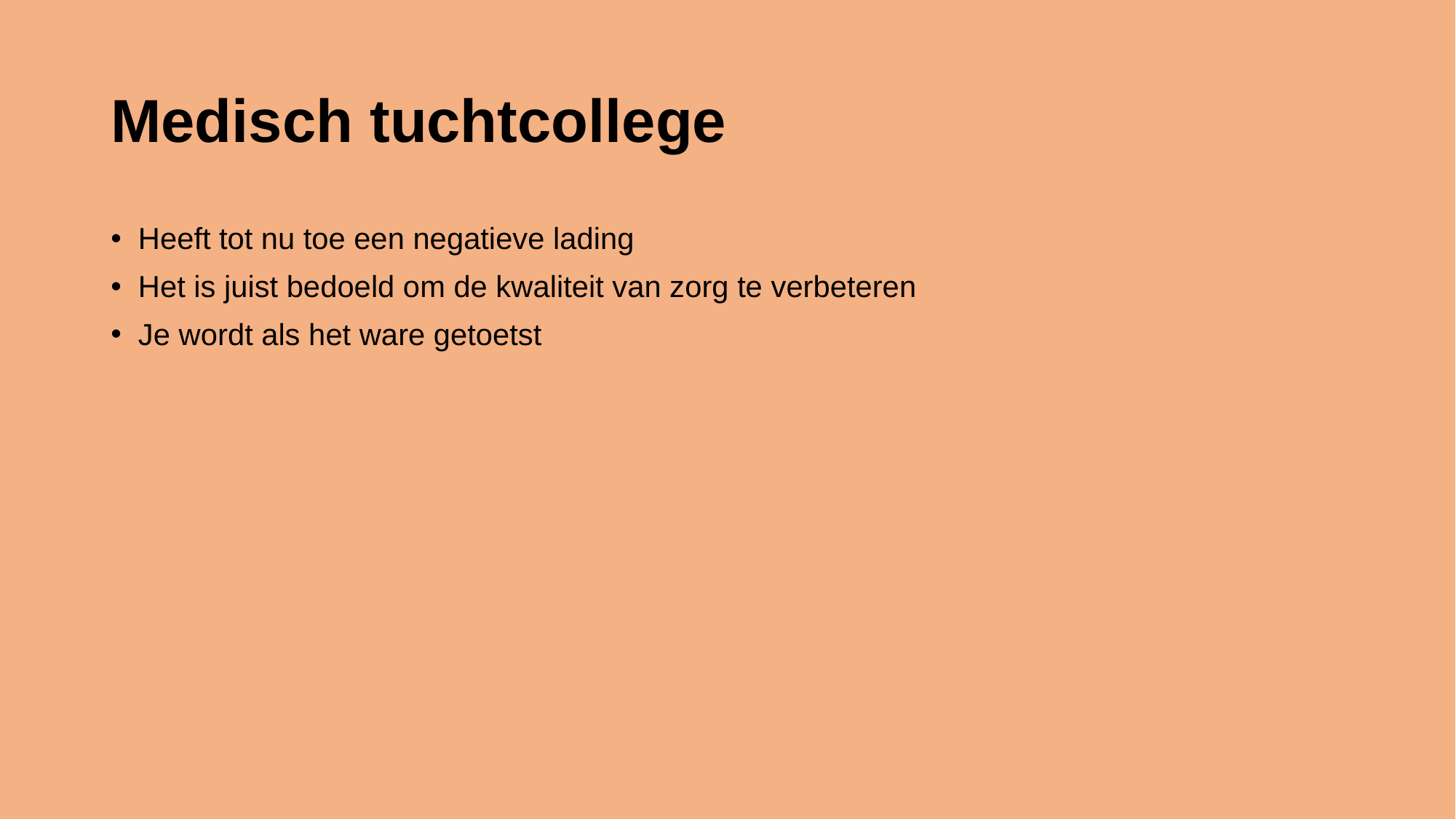

# Medisch tuchtcollege
Heeft tot nu toe een negatieve lading
Het is juist bedoeld om de kwaliteit van zorg te verbeteren
Je wordt als het ware getoetst